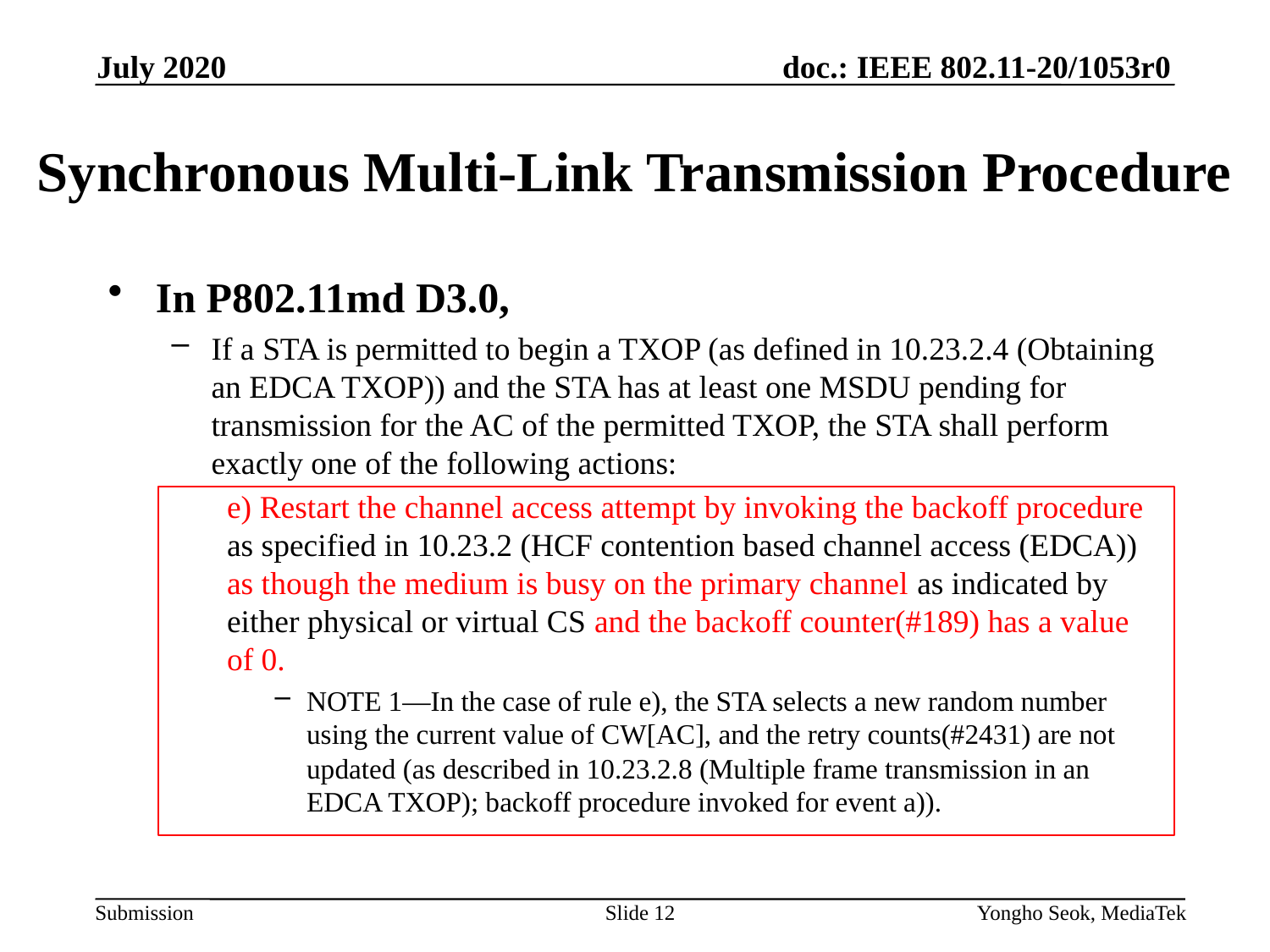

July 2020
# Synchronous Multi-Link Transmission Procedure
In P802.11md D3.0,
If a STA is permitted to begin a TXOP (as defined in 10.23.2.4 (Obtaining an EDCA TXOP)) and the STA has at least one MSDU pending for transmission for the AC of the permitted TXOP, the STA shall perform exactly one of the following actions:
e) Restart the channel access attempt by invoking the backoff procedure as specified in 10.23.2 (HCF contention based channel access (EDCA)) as though the medium is busy on the primary channel as indicated by either physical or virtual CS and the backoff counter(#189) has a value of 0.
NOTE 1—In the case of rule e), the STA selects a new random number using the current value of CW[AC], and the retry counts(#2431) are not updated (as described in 10.23.2.8 (Multiple frame transmission in an EDCA TXOP); backoff procedure invoked for event a)).

Slide 12
Yongho Seok, MediaTek